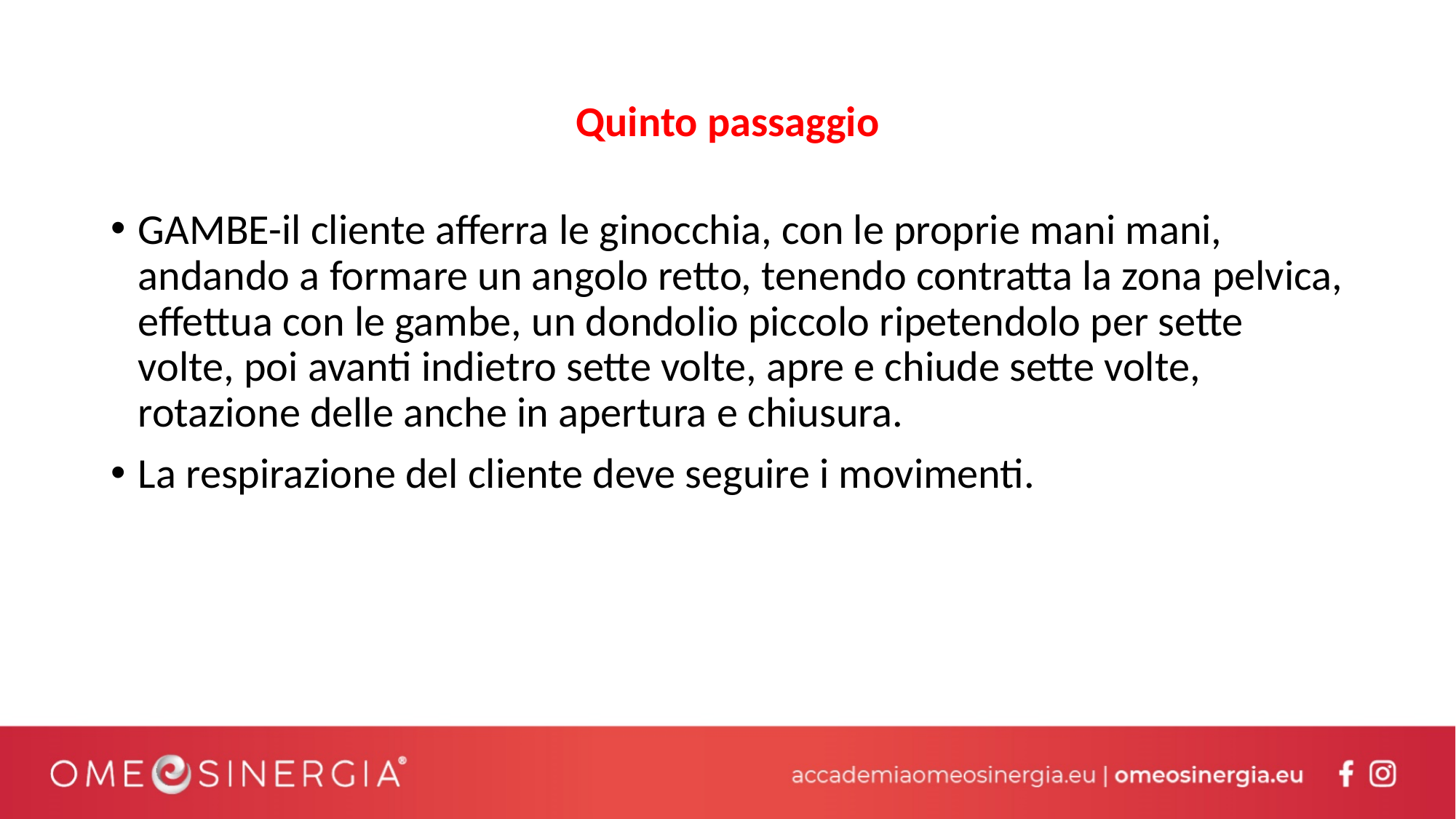

# Quinto passaggio
GAMBE-il cliente afferra le ginocchia, con le proprie mani mani, andando a formare un angolo retto, tenendo contratta la zona pelvica, effettua con le gambe, un dondolio piccolo ripetendolo per sette volte, poi avanti indietro sette volte, apre e chiude sette volte, rotazione delle anche in apertura e chiusura.
La respirazione del cliente deve seguire i movimenti.